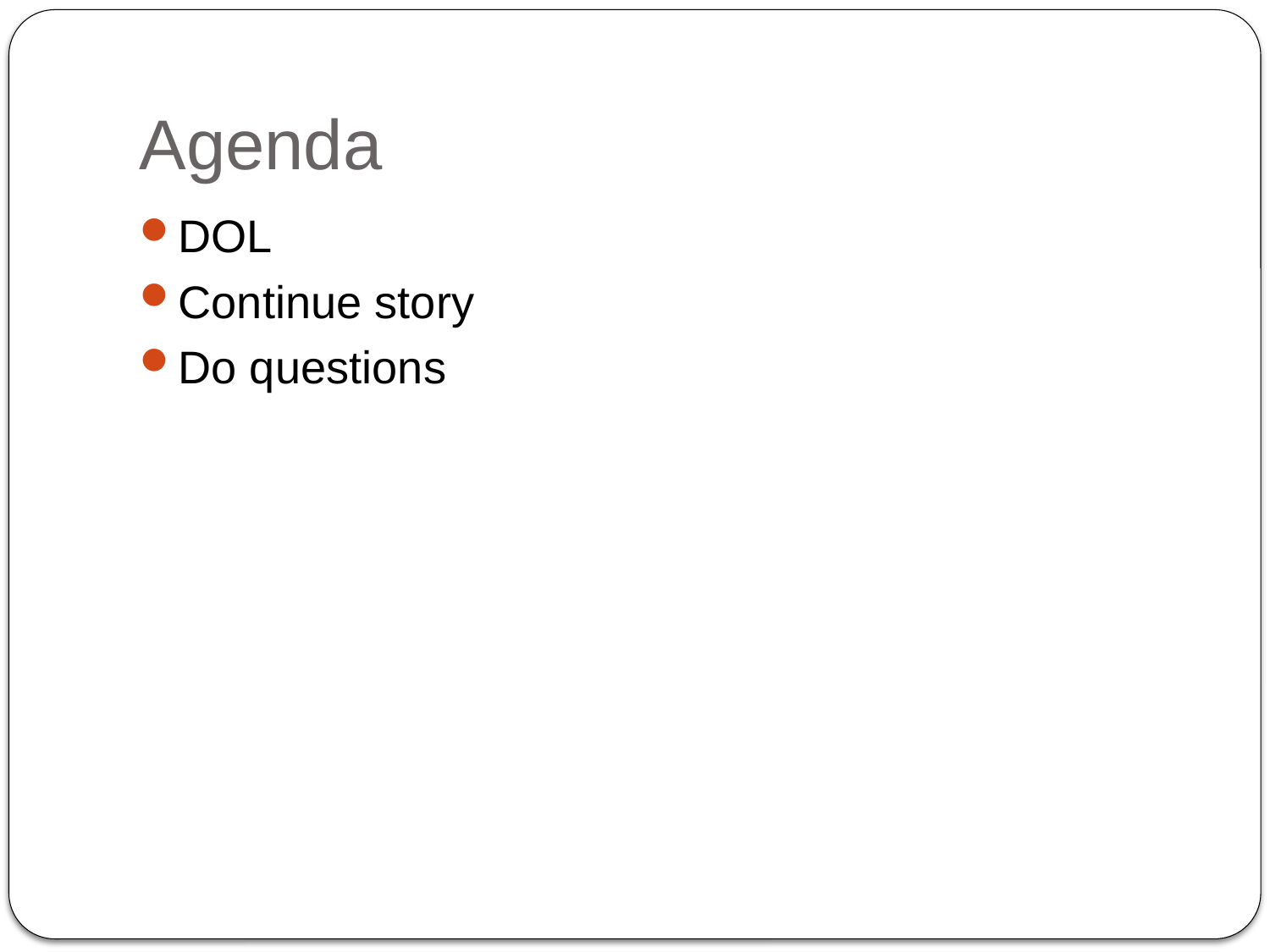

# Agenda
DOL
Continue story
Do questions